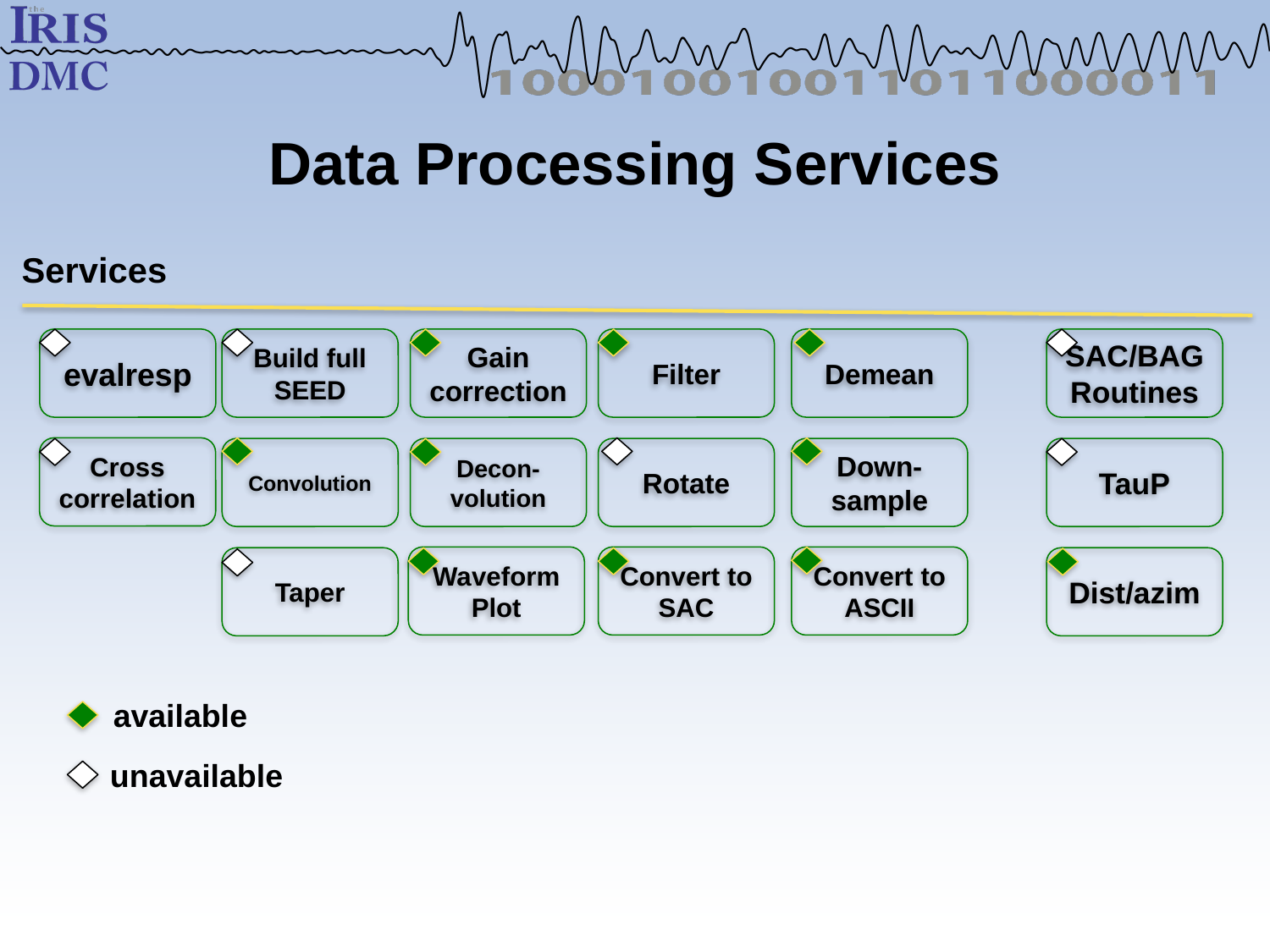

# Data Processing Services
Services
evalresp

Build full SEED

Gain
correction

Filter

Demean

SAC/BAG
Routines

Cross correlation

Convolution
Decon-volution

Rotate
Down-sample
TauP

Waveform
Plot
Convert to
SAC
Convert to
ASCII

Taper

Dist/azim

available

unavailable